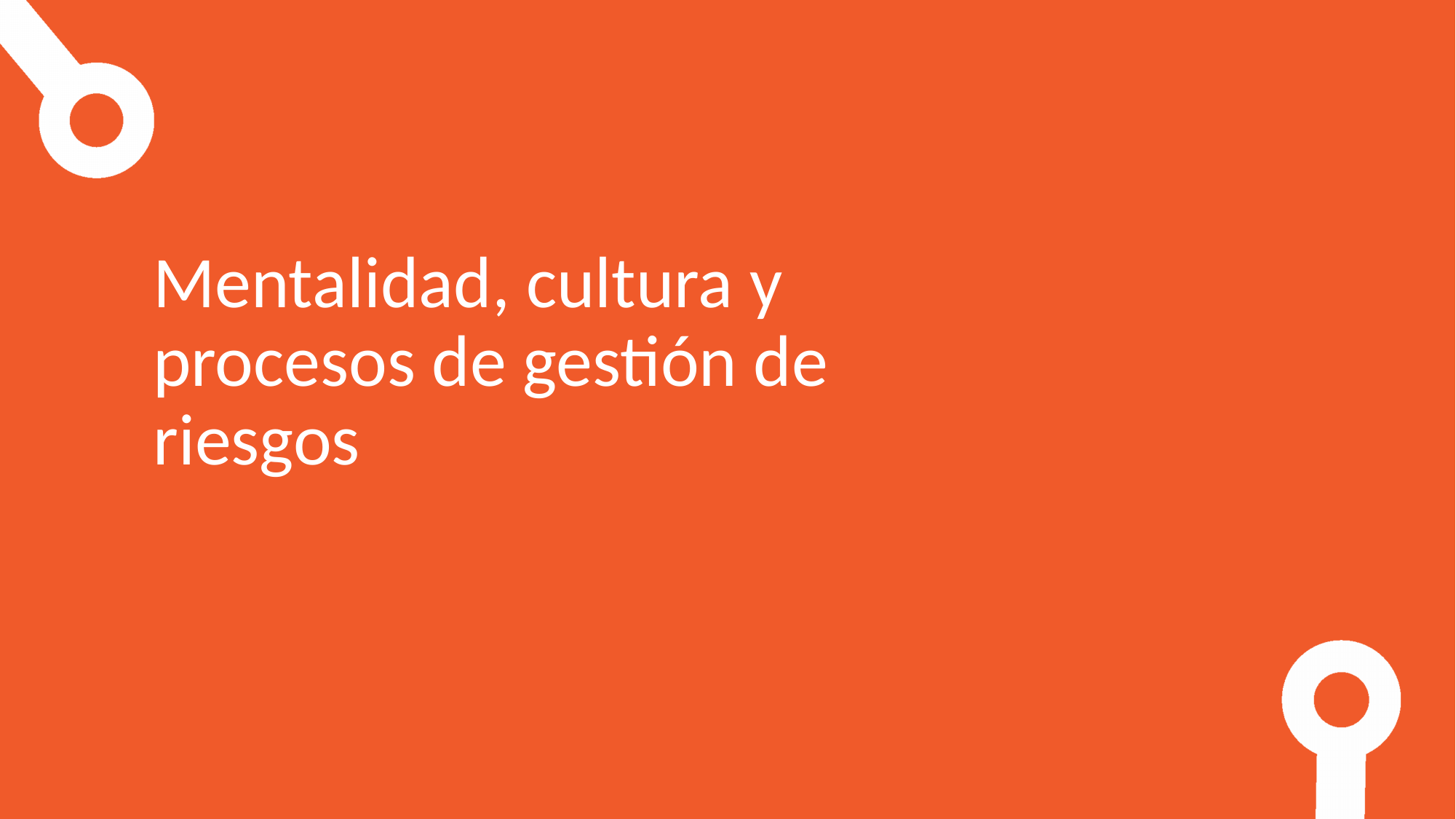

Mentalidad, cultura y procesos de gestión de riesgos